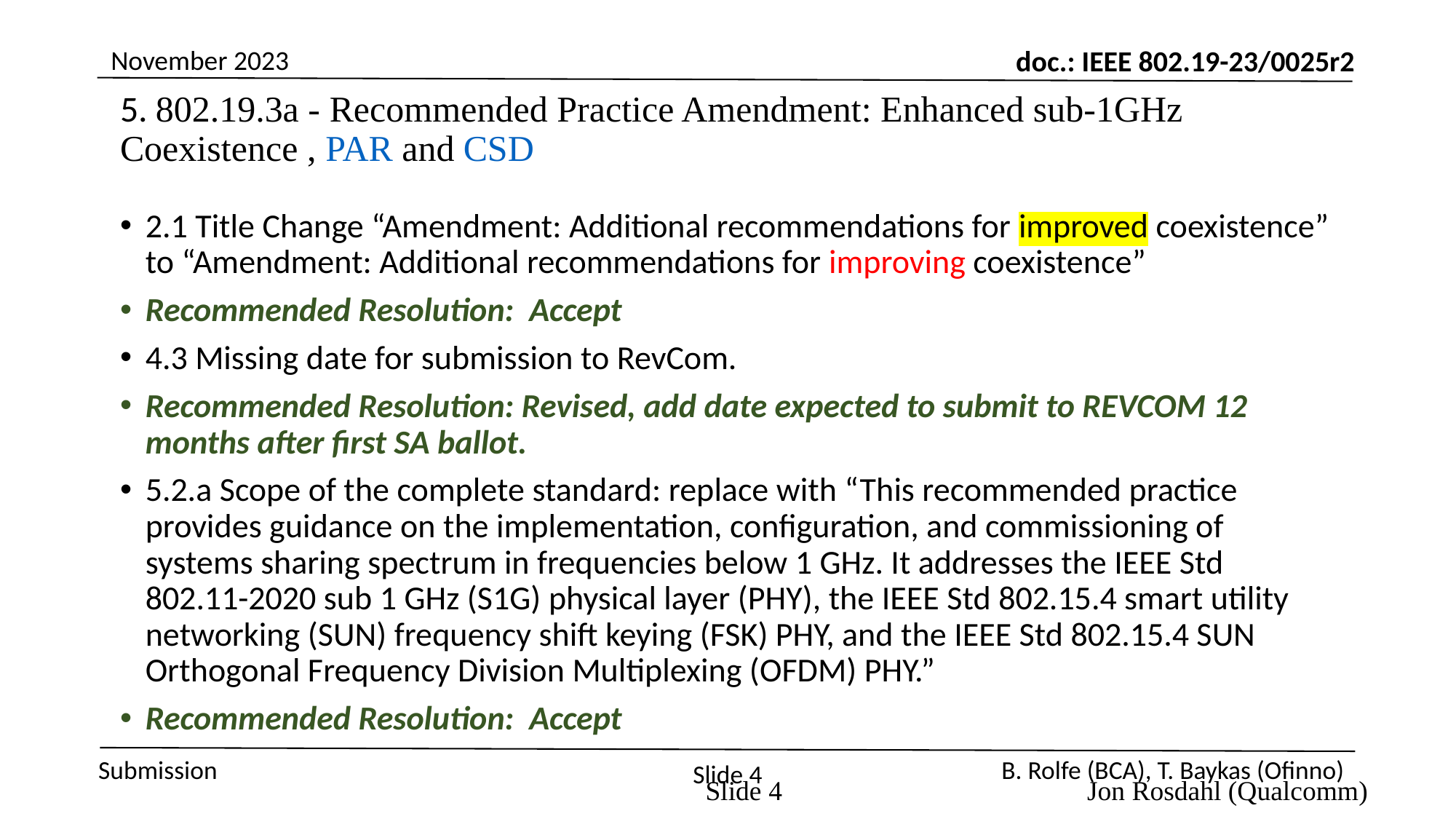

November 2023
# 5. 802.19.3a - Recommended Practice Amendment: Enhanced sub-1GHz Coexistence , PAR and CSD
2.1 Title Change “Amendment: Additional recommendations for improved coexistence” to “Amendment: Additional recommendations for improving coexistence”
Recommended Resolution:  Accept
4.3 Missing date for submission to RevCom.
Recommended Resolution: Revised, add date expected to submit to REVCOM 12 months after first SA ballot.
5.2.a Scope of the complete standard: replace with “This recommended practice provides guidance on the implementation, configuration, and commissioning of systems sharing spectrum in frequencies below 1 GHz. It addresses the IEEE Std 802.11-2020 sub 1 GHz (S1G) physical layer (PHY), the IEEE Std 802.15.4 smart utility networking (SUN) frequency shift keying (FSK) PHY, and the IEEE Std 802.15.4 SUN Orthogonal Frequency Division Multiplexing (OFDM) PHY.”
Recommended Resolution:  Accept

Slide 4
Jon Rosdahl (Qualcomm)